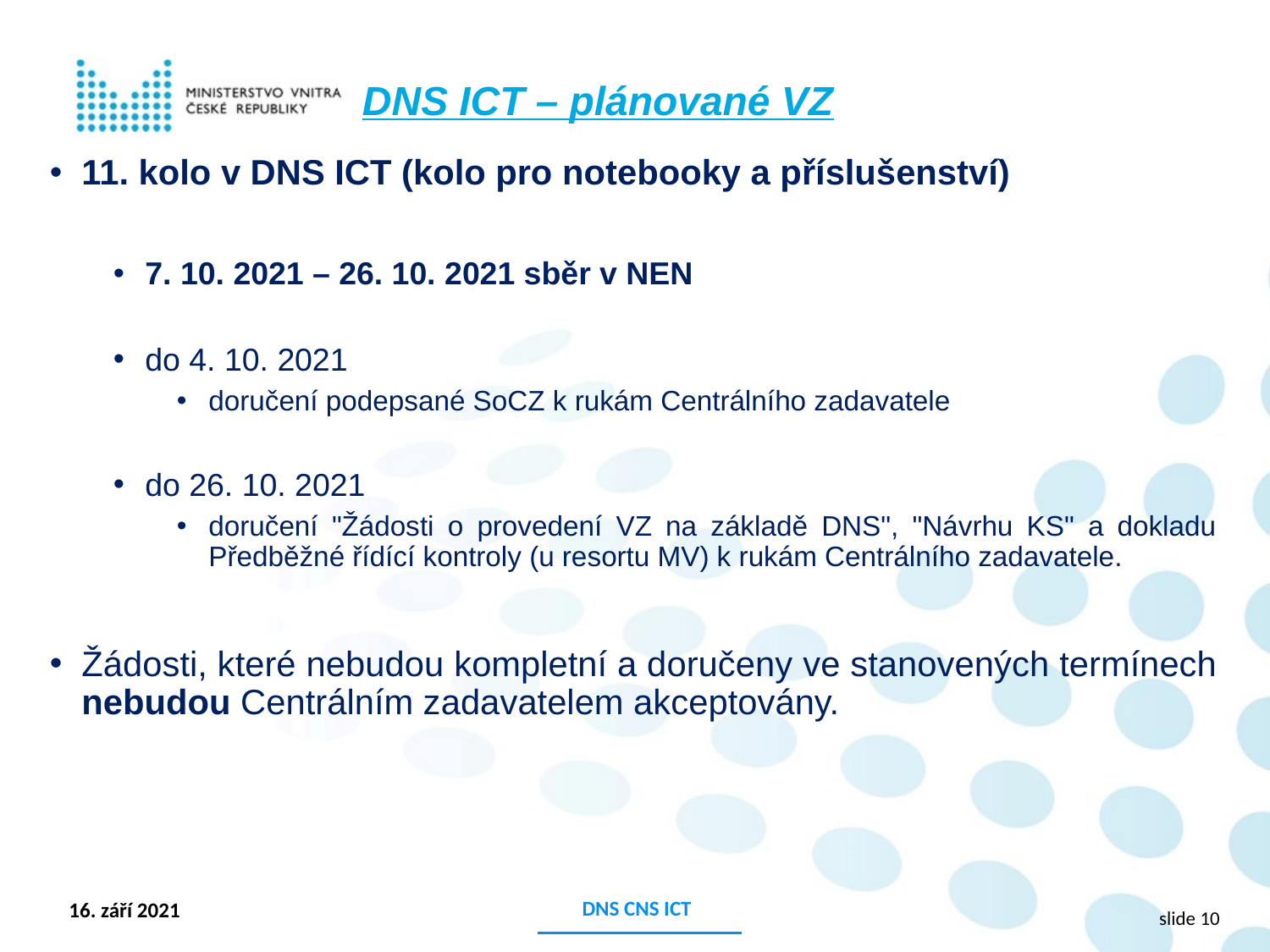

DNS ICT – plánované VZ
11. kolo v DNS ICT (kolo pro notebooky a příslušenství)

7. 10. 2021 – 26. 10. 2021 sběr v NEN

do 4. 10. 2021
doručení podepsané SoCZ k rukám Centrálního zadavatele

do 26. 10. 2021
doručení "Žádosti o provedení VZ na základě DNS", "Návrhu KS" a dokladu Předběžné řídící kontroly (u resortu MV) k rukám Centrálního zadavatele.

Žádosti, které nebudou kompletní a doručeny ve stanovených termínech nebudou Centrálním zadavatelem akceptovány.